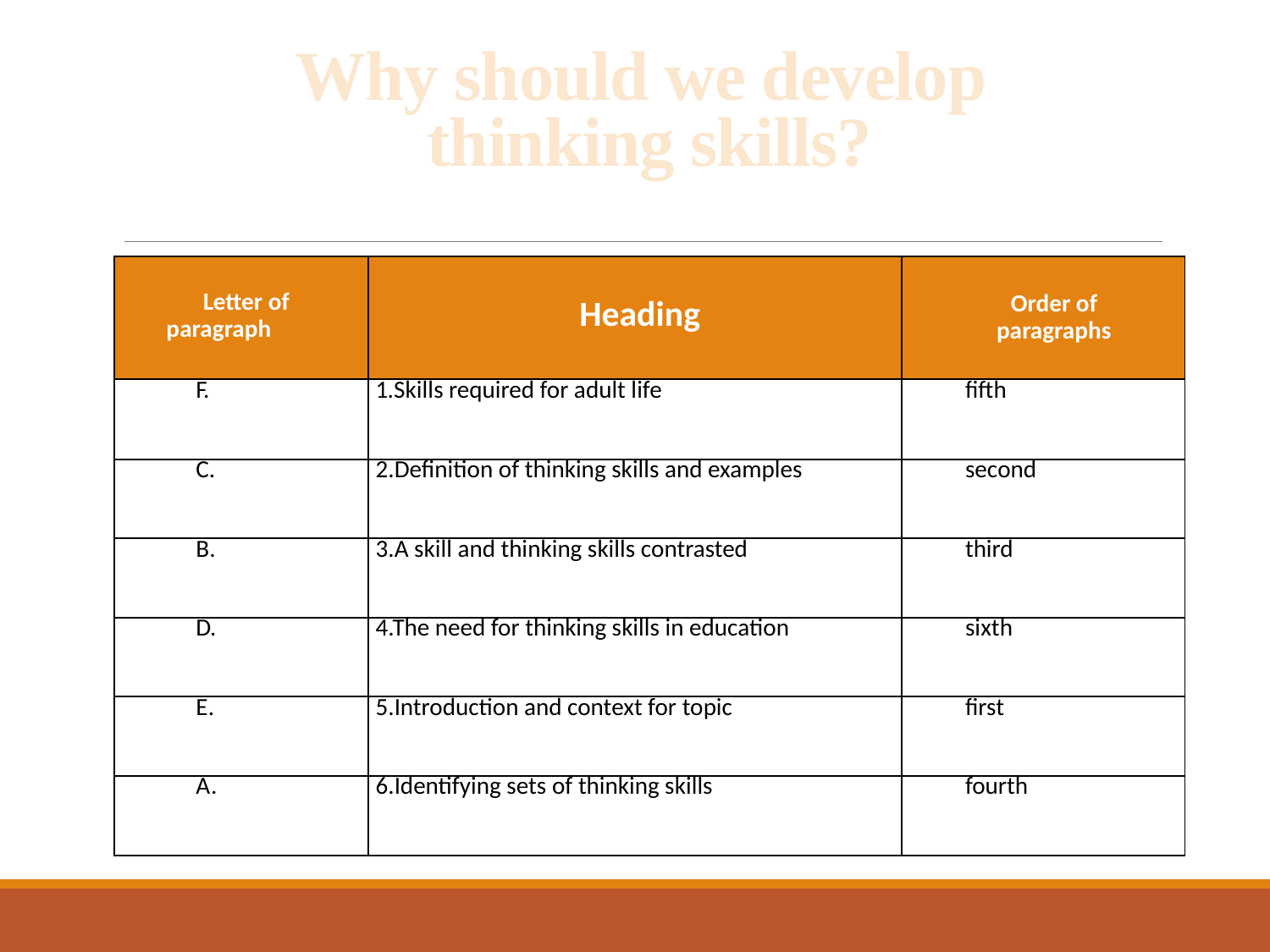

# Why should we develop thinking skills?
| Letter of paragraph | Heading | Order of paragraphs |
| --- | --- | --- |
| F. | 1.Skills required for adult life | fifth |
| C. | 2.Definition of thinking skills and examples | second |
| B. | 3.A skill and thinking skills contrasted | third |
| D. | 4.The need for thinking skills in education | sixth |
| E. | 5.Introduction and context for topic | first |
| A. | 6.Identifying sets of thinking skills | fourth |